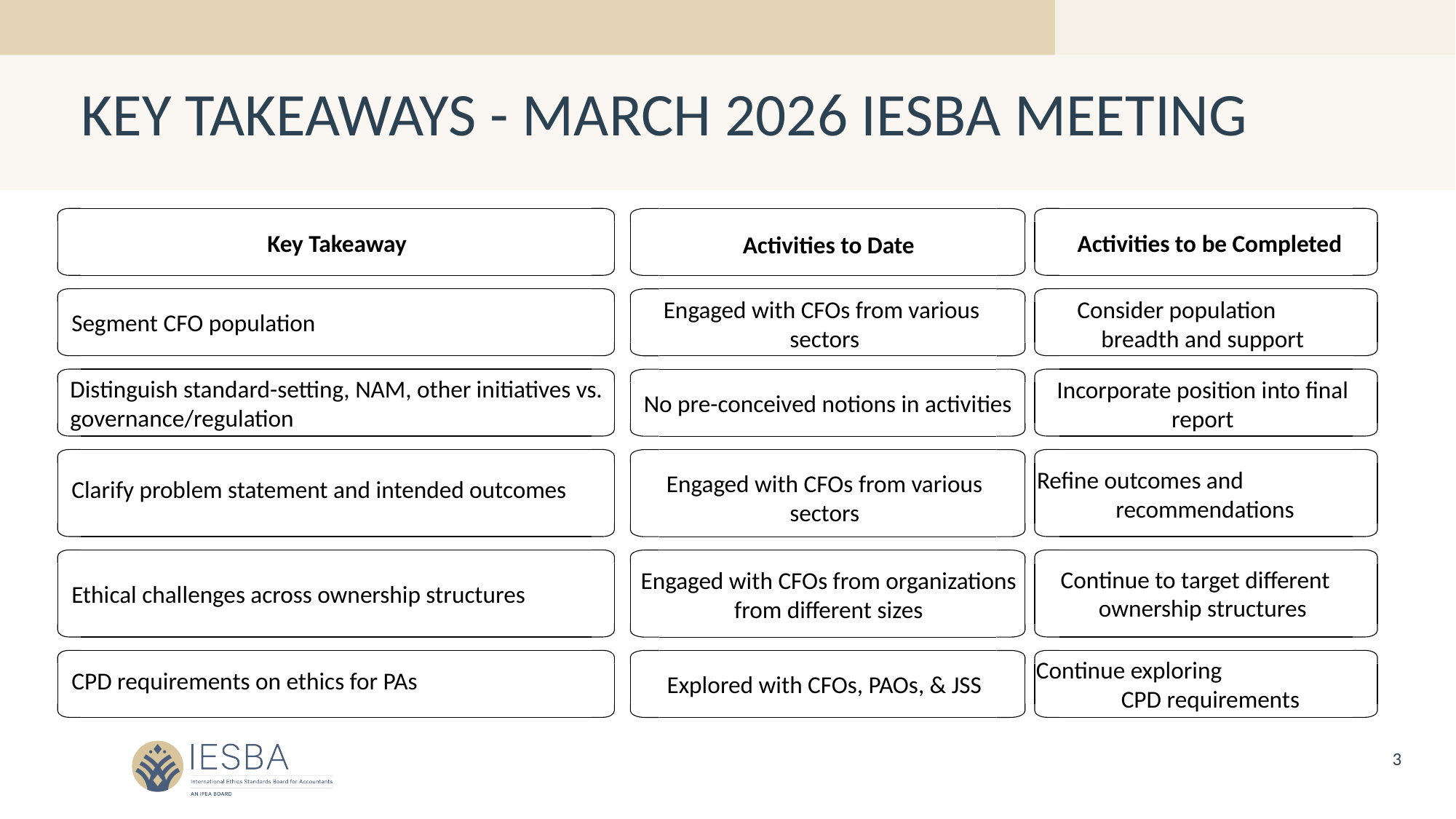

# KEY TAKEAWAYS - MARCH 2026 IESBA MEETING

Key Takeaway
Activities to be Completed
Activities to Date

Consider population
breadth and support
Engaged with CFOs from various
sectors
Segment CFO population

Distinguish standard-setting, NAM, other initiatives vs. governance/regulation
Incorporate position into final report
No pre-conceived notions in activities

Refine outcomes and
recommendations
Engaged with CFOs from various sectors
Clarify problem statement and intended outcomes

Continue to target different
ownership structures
Engaged with CFOs from organizations
from different sizes
Ethical challenges across ownership structures

Continue exploring
CPD requirements
CPD requirements on ethics for PAs
Explored with CFOs, PAOs, & JSS
3